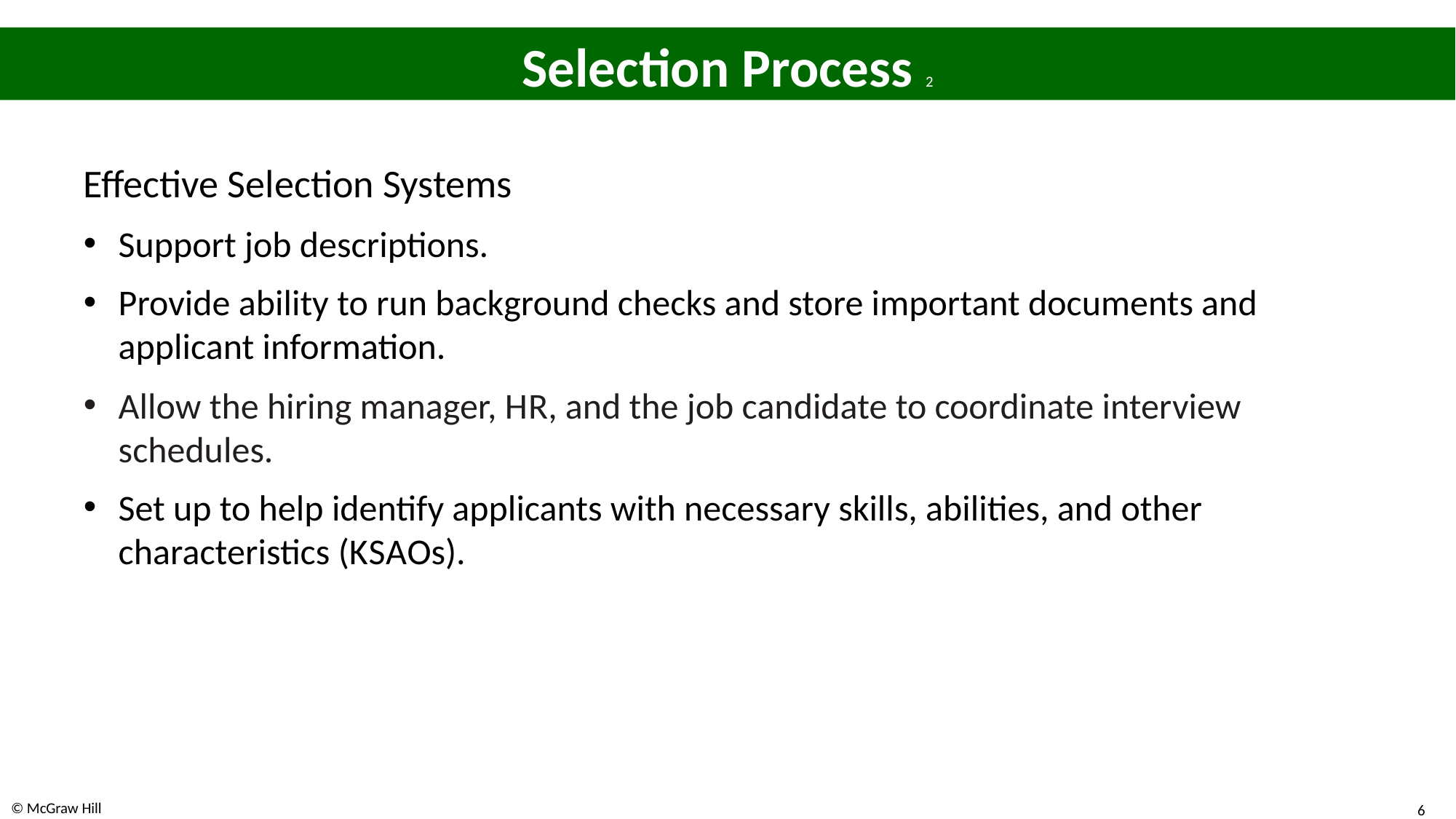

# Selection Process 2
Effective Selection Systems
Support job descriptions.
Provide ability to run background checks and store important documents and applicant information.
Allow the hiring manager, H R, and the job candidate to coordinate interview schedules.
Set up to help identify applicants with necessary skills, abilities, and other characteristics (K S A Os).